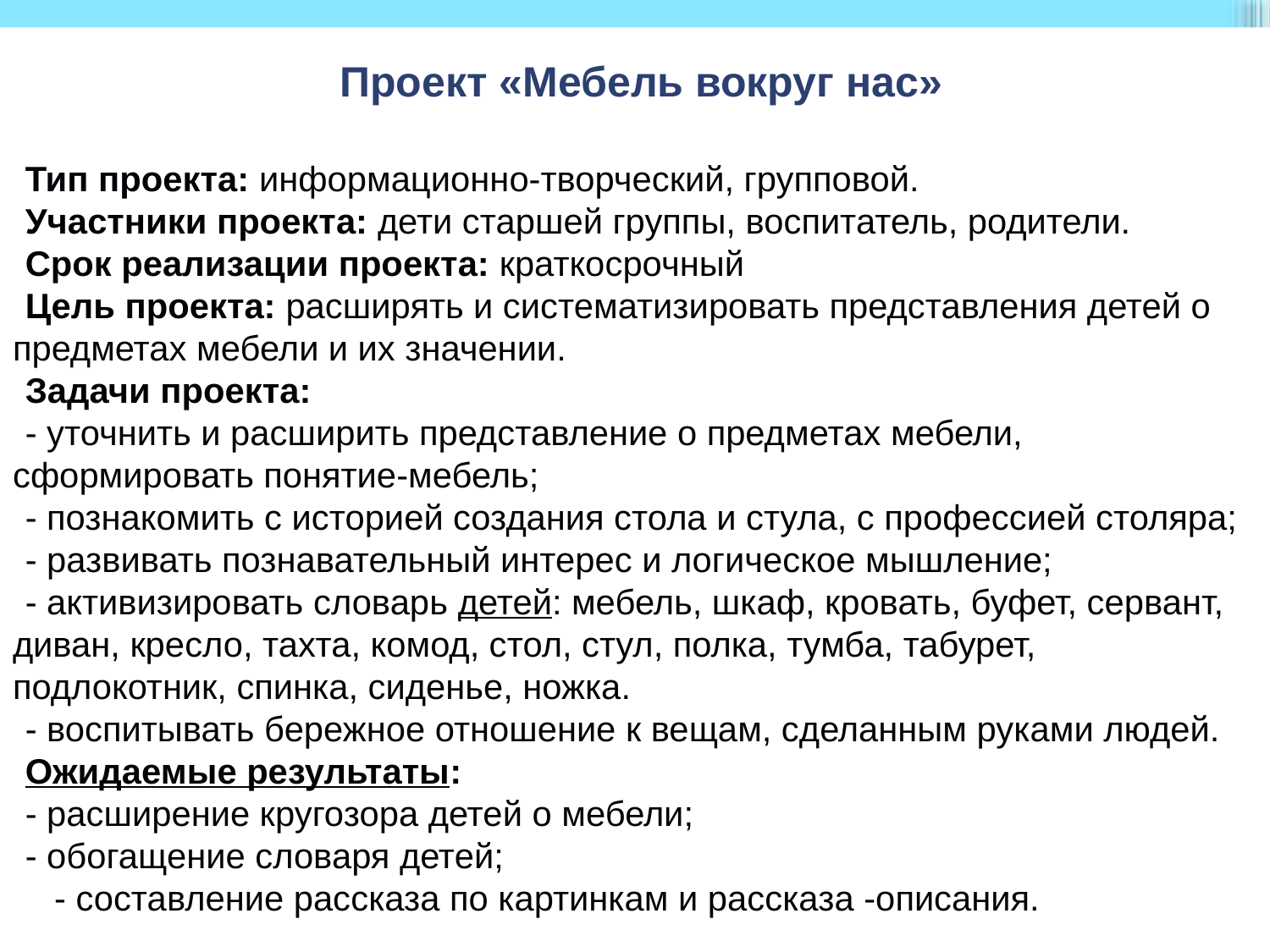

Проект «Мебель вокруг нас»

Тип проекта: информационно-творческий, групповой.
Участники проекта: дети старшей группы, воспитатель, родители.
Срок реализации проекта: краткосрочный
Цель проекта: расширять и систематизировать представления детей о предметах мебели и их значении.
Задачи проекта:
- уточнить и расширить представление о предметах мебели, сформировать понятие-мебель;
- познакомить с историей создания стола и стула, с профессией столяра;
- развивать познавательный интерес и логическое мышление;
- активизировать словарь детей: мебель, шкаф, кровать, буфет, сервант, диван, кресло, тахта, комод, стол, стул, полка, тумба, табурет, подлокотник, спинка, сиденье, ножка.
- воспитывать бережное отношение к вещам, сделанным руками людей.
Ожидаемые результаты:
- расширение кругозора детей о мебели;
- обогащение словаря детей;
   - составление рассказа по картинкам и рассказа -описания.